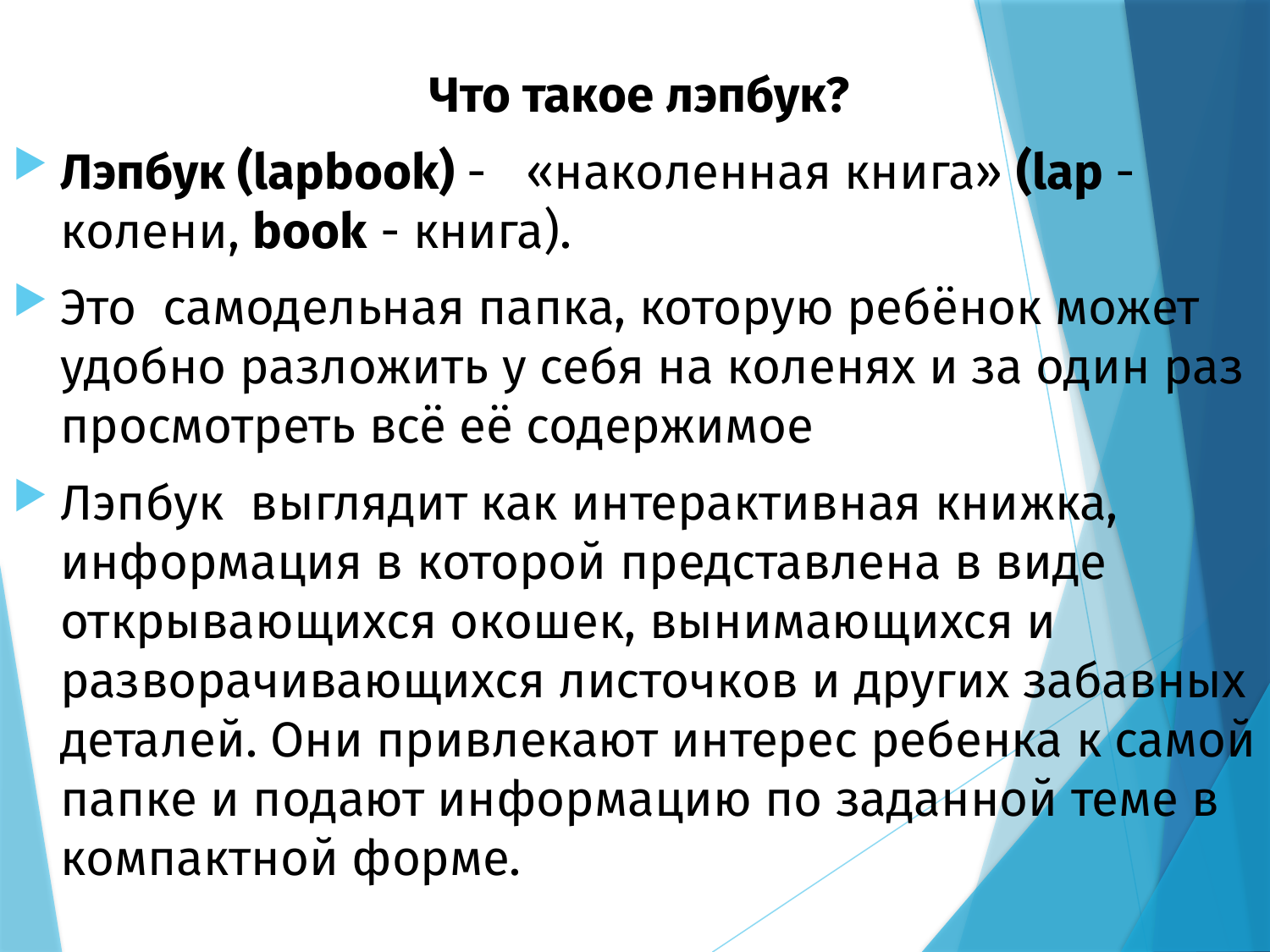

Что такое лэпбук?
Лэпбук (lapbook) -   «наколенная книга» (lap - колени, book - книга).
Это  самодельная папка, которую ребёнок может удобно разложить у себя на коленях и за один раз просмотреть всё её содержимое
Лэпбук  выглядит как интерактивная книжка, информация в которой представлена в виде открывающихся окошек, вынимающихся и разворачивающихся листочков и других забавных деталей. Они привлекают интерес ребенка к самой папке и подают информацию по заданной теме в компактной форме.